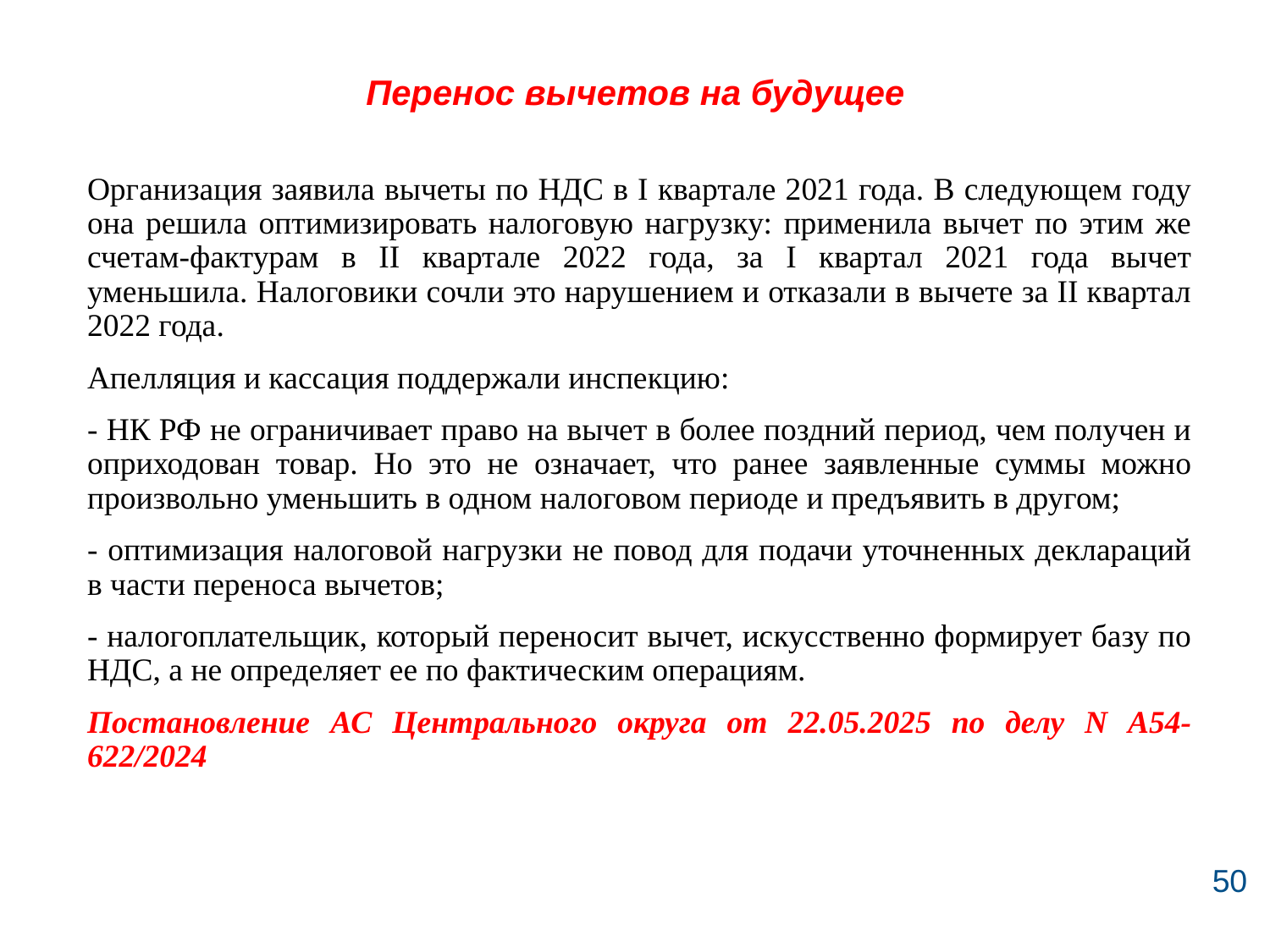

# Перенос вычетов на будущее
Организация заявила вычеты по НДС в I квартале 2021 года. В следующем году она решила оптимизировать налоговую нагрузку: применила вычет по этим же счетам-фактурам в II квартале 2022 года, за I квартал 2021 года вычет уменьшила. Налоговики сочли это нарушением и отказали в вычете за II квартал 2022 года.
Апелляция и кассация поддержали инспекцию:
- НК РФ не ограничивает право на вычет в более поздний период, чем получен и оприходован товар. Но это не означает, что ранее заявленные суммы можно произвольно уменьшить в одном налоговом периоде и предъявить в другом;
- оптимизация налоговой нагрузки не повод для подачи уточненных деклараций в части переноса вычетов;
- налогоплательщик, который переносит вычет, искусственно формирует базу по НДС, а не определяет ее по фактическим операциям.
Постановление АС Центрального округа от 22.05.2025 по делу N А54-622/2024